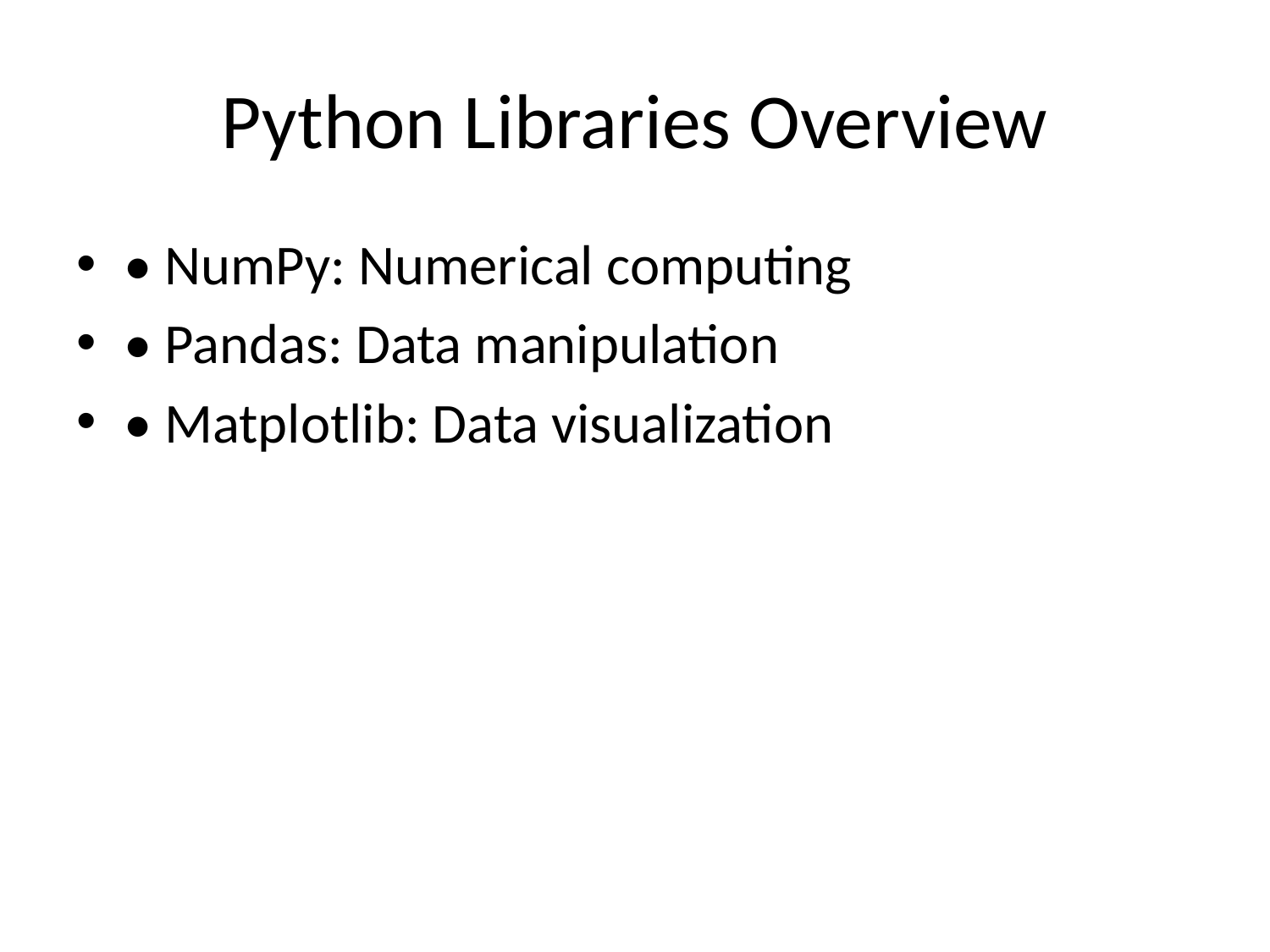

# Python Libraries Overview
• NumPy: Numerical computing
• Pandas: Data manipulation
• Matplotlib: Data visualization